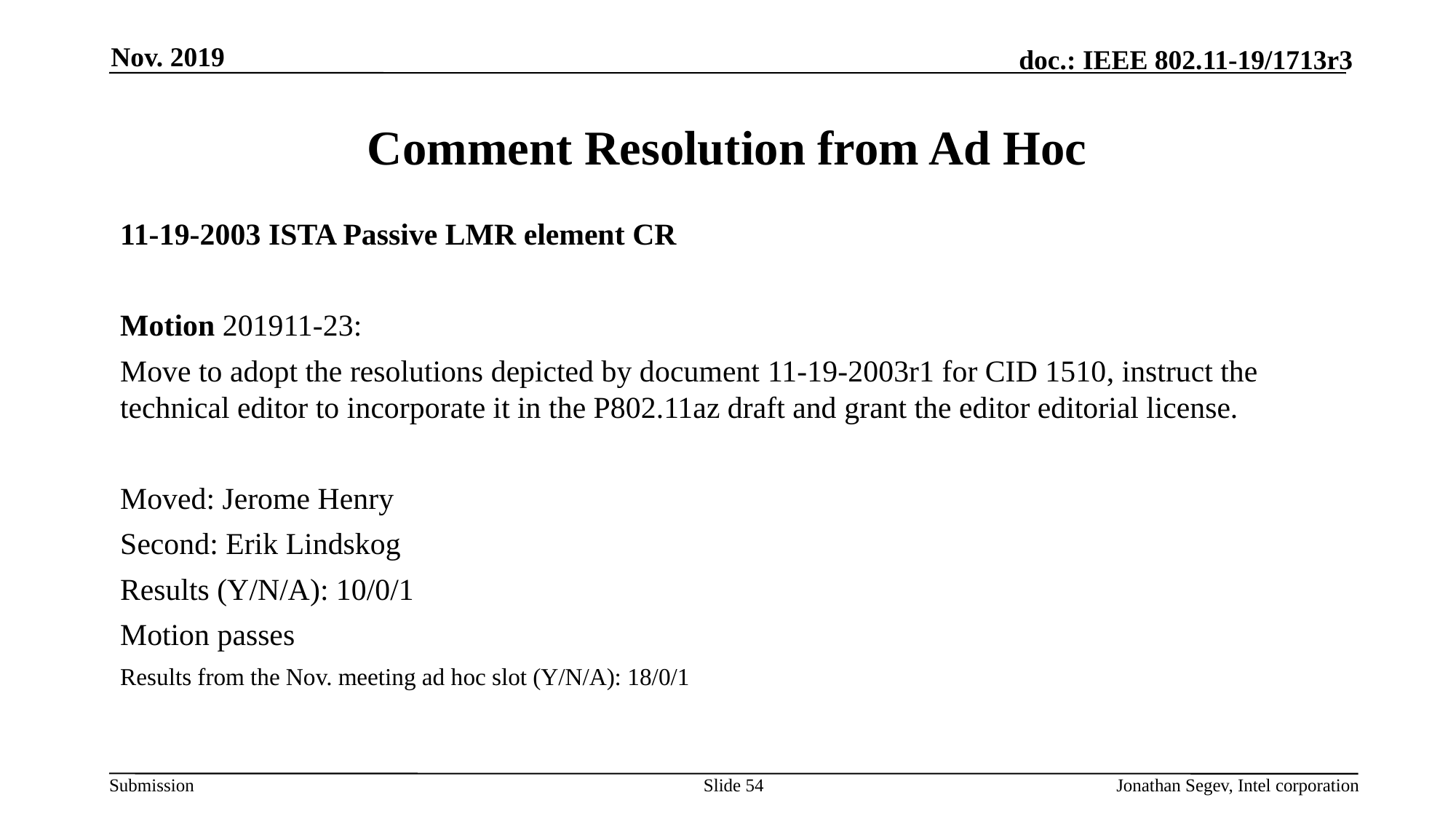

Nov. 2019
# Comment Resolution from Ad Hoc
11-19-2003 ISTA Passive LMR element CR

Motion 201911-23:
Move to adopt the resolutions depicted by document 11-19-2003r1 for CID 1510, instruct the technical editor to incorporate it in the P802.11az draft and grant the editor editorial license.

Moved: Jerome Henry
Second: Erik Lindskog
Results (Y/N/A): 10/0/1
Motion passes
Results from the Nov. meeting ad hoc slot (Y/N/A): 18/0/1

Slide 54
Jonathan Segev, Intel corporation